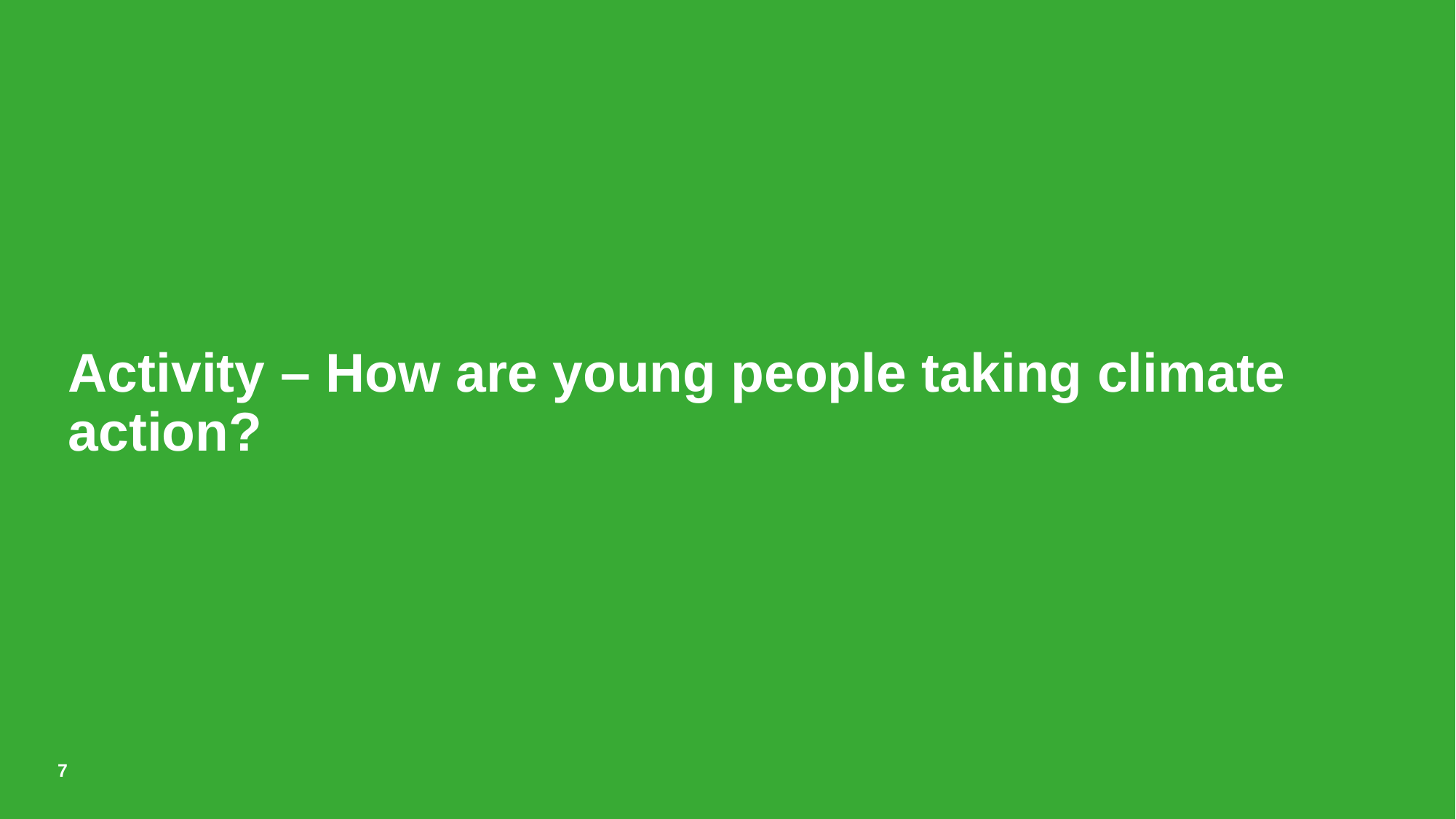

# Activity – How are young people taking climate action?
7